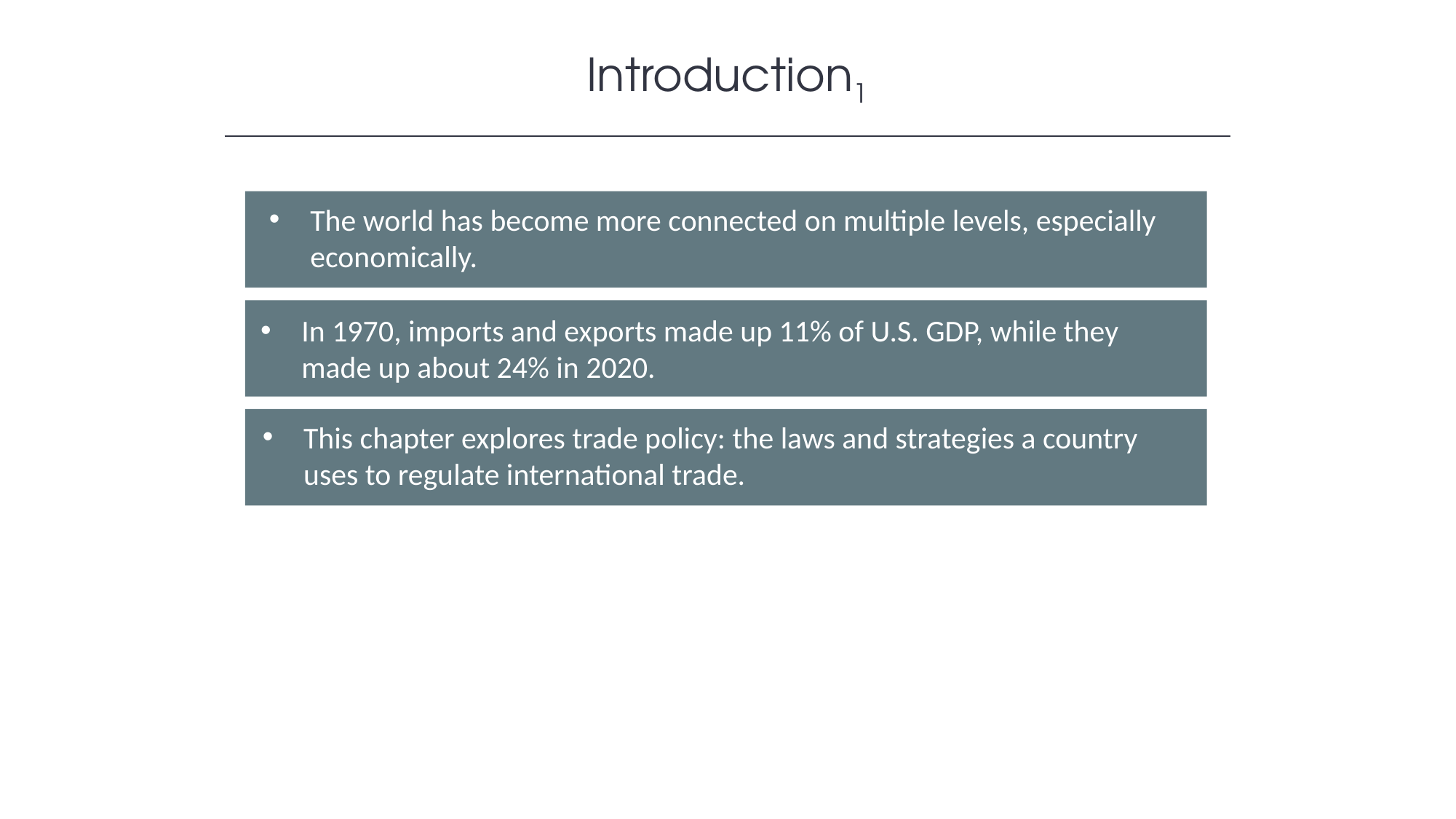

Introduction1

The world has become more connected on multiple levels, especially economically.

In 1970, imports and exports made up 11% of U.S. GDP, while they made up about 24% in 2020.

This chapter explores trade policy: the laws and strategies a country uses to regulate international trade.